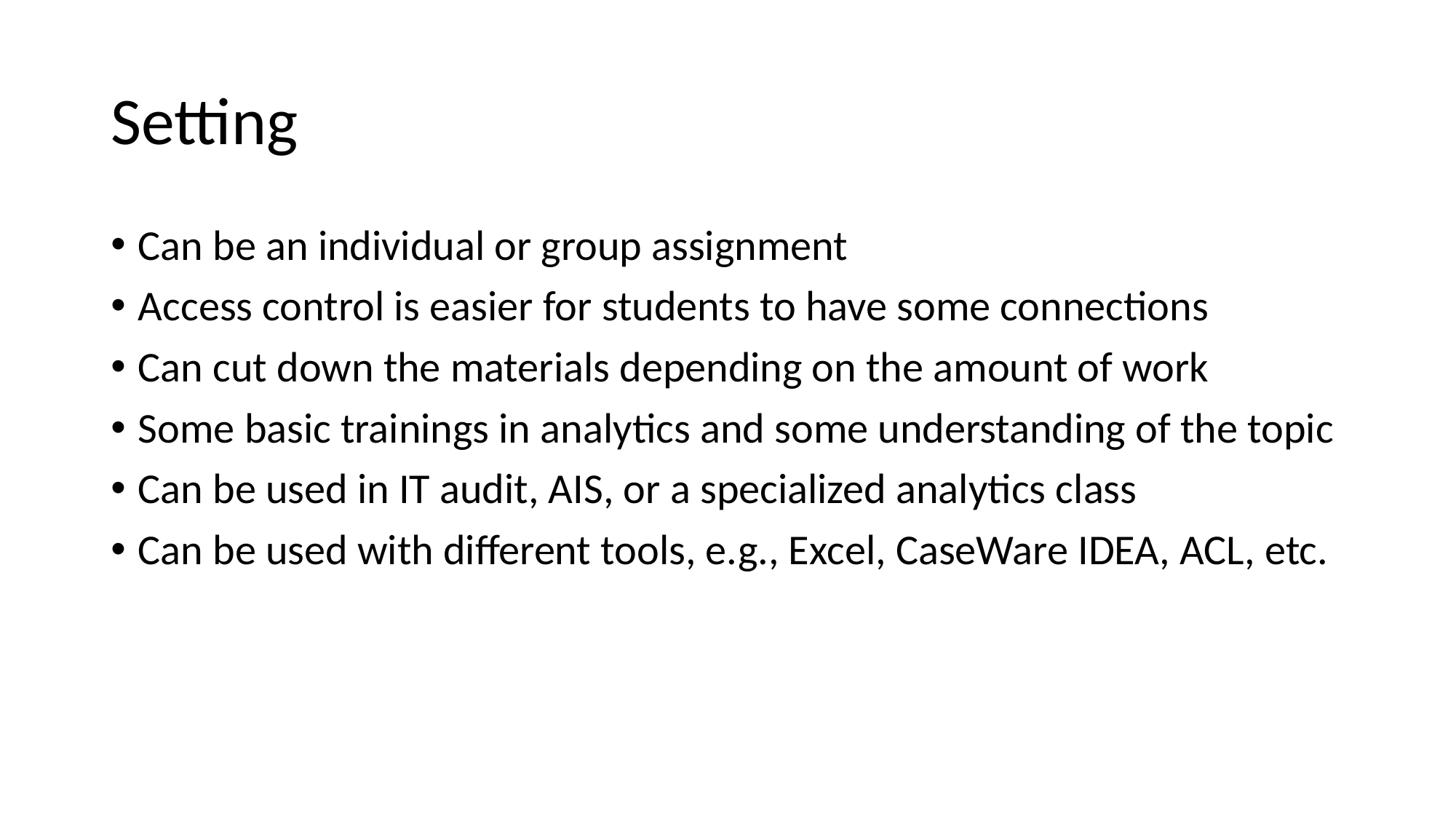

# Setting
Can be an individual or group assignment
Access control is easier for students to have some connections
Can cut down the materials depending on the amount of work
Some basic trainings in analytics and some understanding of the topic
Can be used in IT audit, AIS, or a specialized analytics class
Can be used with different tools, e.g., Excel, CaseWare IDEA, ACL, etc.